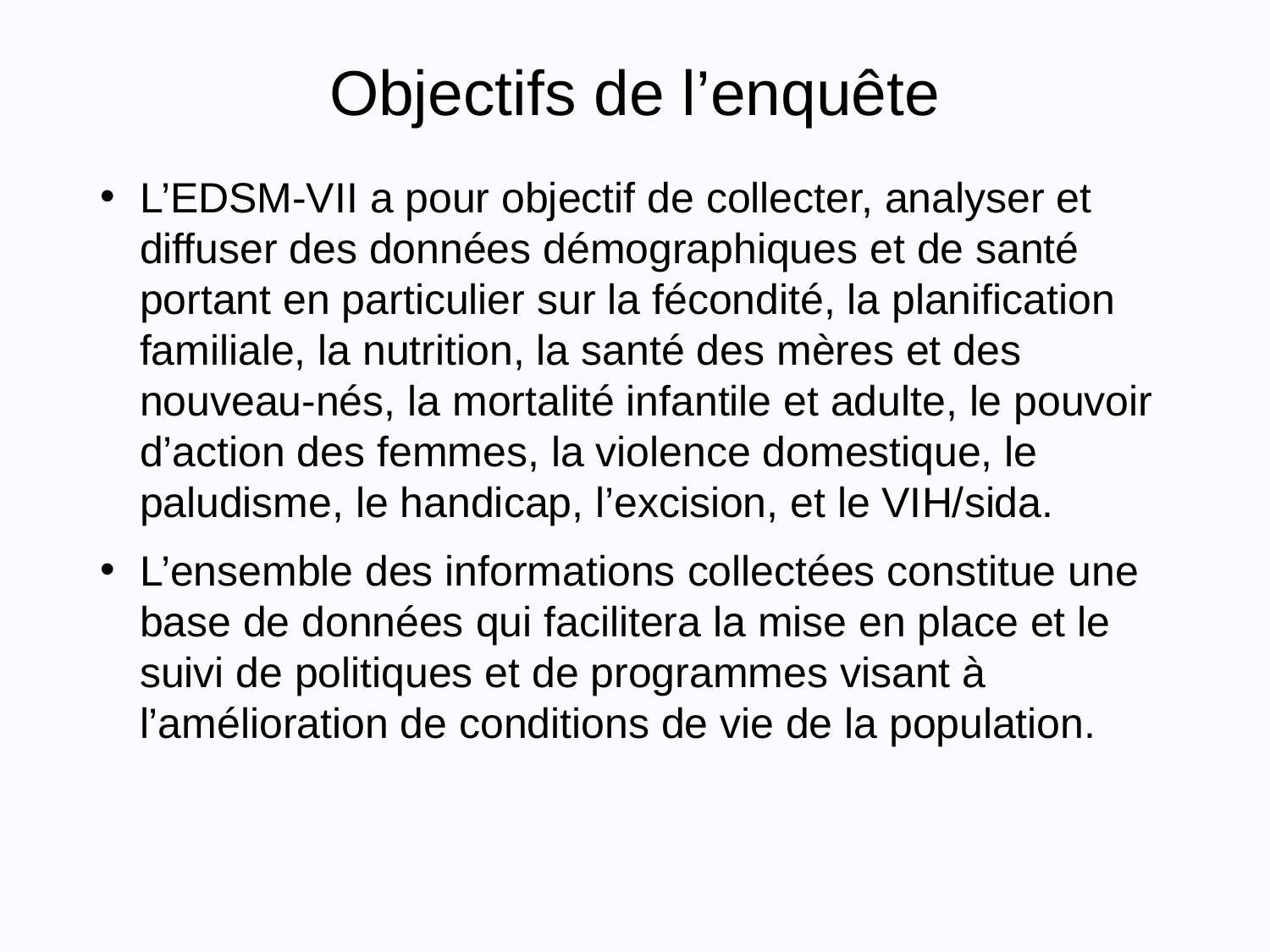

# Objectifs de l’enquête
L’EDSM-VII a pour objectif de collecter, analyser et diffuser des données démographiques et de santé portant en particulier sur la fécondité, la planification familiale, la nutrition, la santé des mères et des nouveau-nés, la mortalité infantile et adulte, le pouvoir d’action des femmes, la violence domestique, le paludisme, le handicap, l’excision, et le VIH/sida.
L’ensemble des informations collectées constitue une base de données qui facilitera la mise en place et le suivi de politiques et de programmes visant à l’amélioration de conditions de vie de la population.